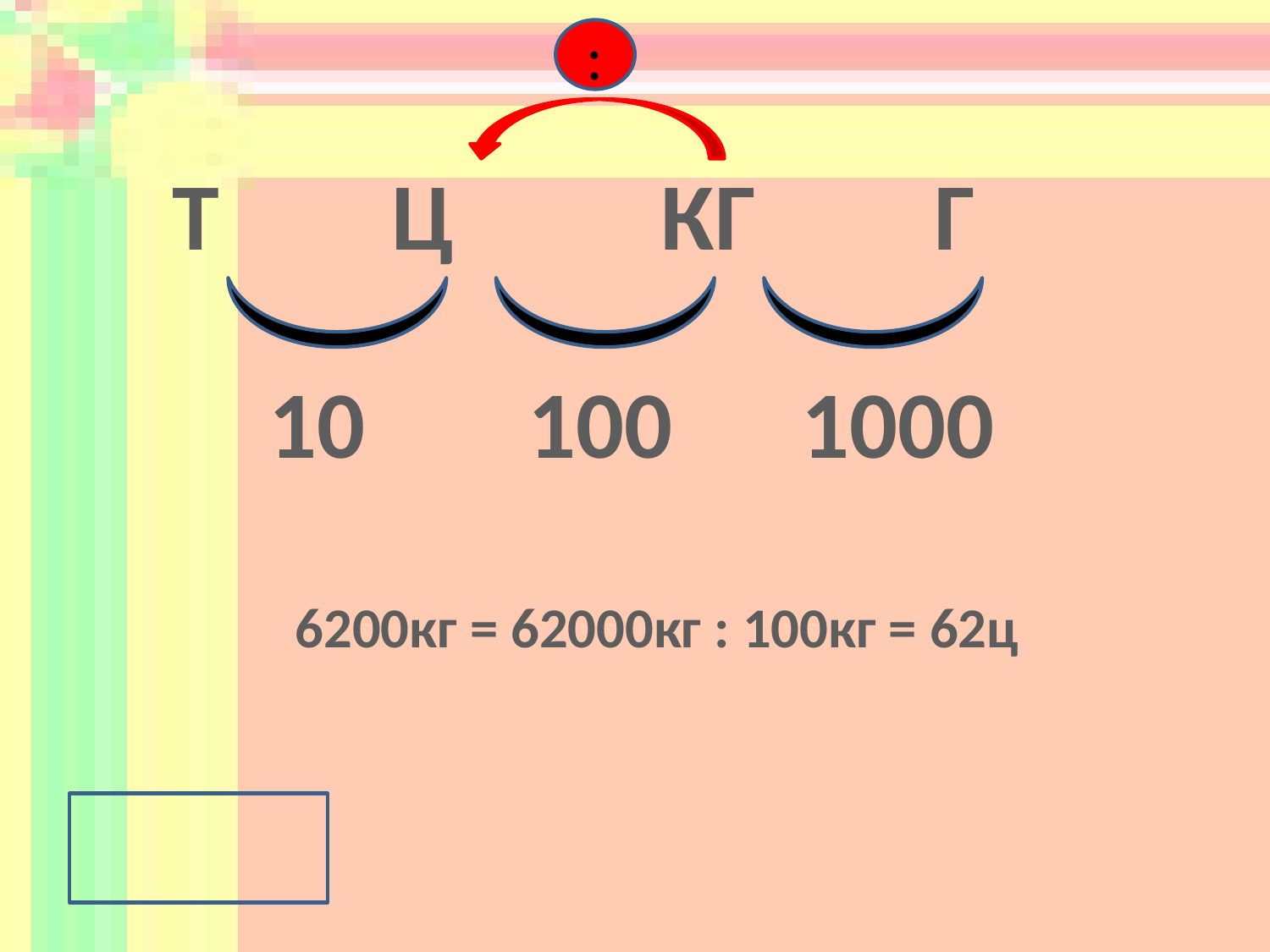

:

Т        Ц	     КГ		Г

10
100
1000
6200кг = 62000кг : 100кг = 62ц